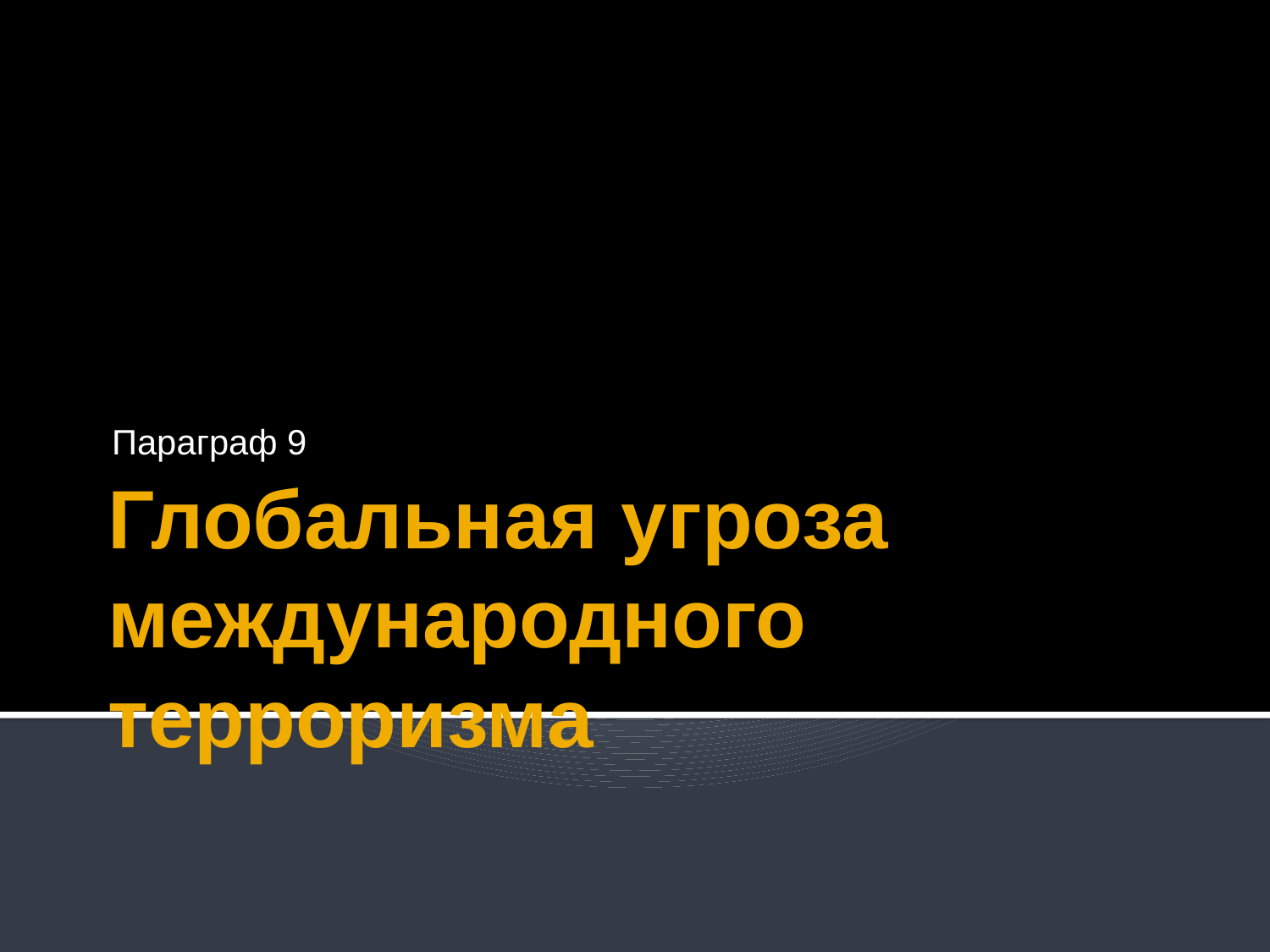

Параграф 9
# Глобальная угроза международного терроризма